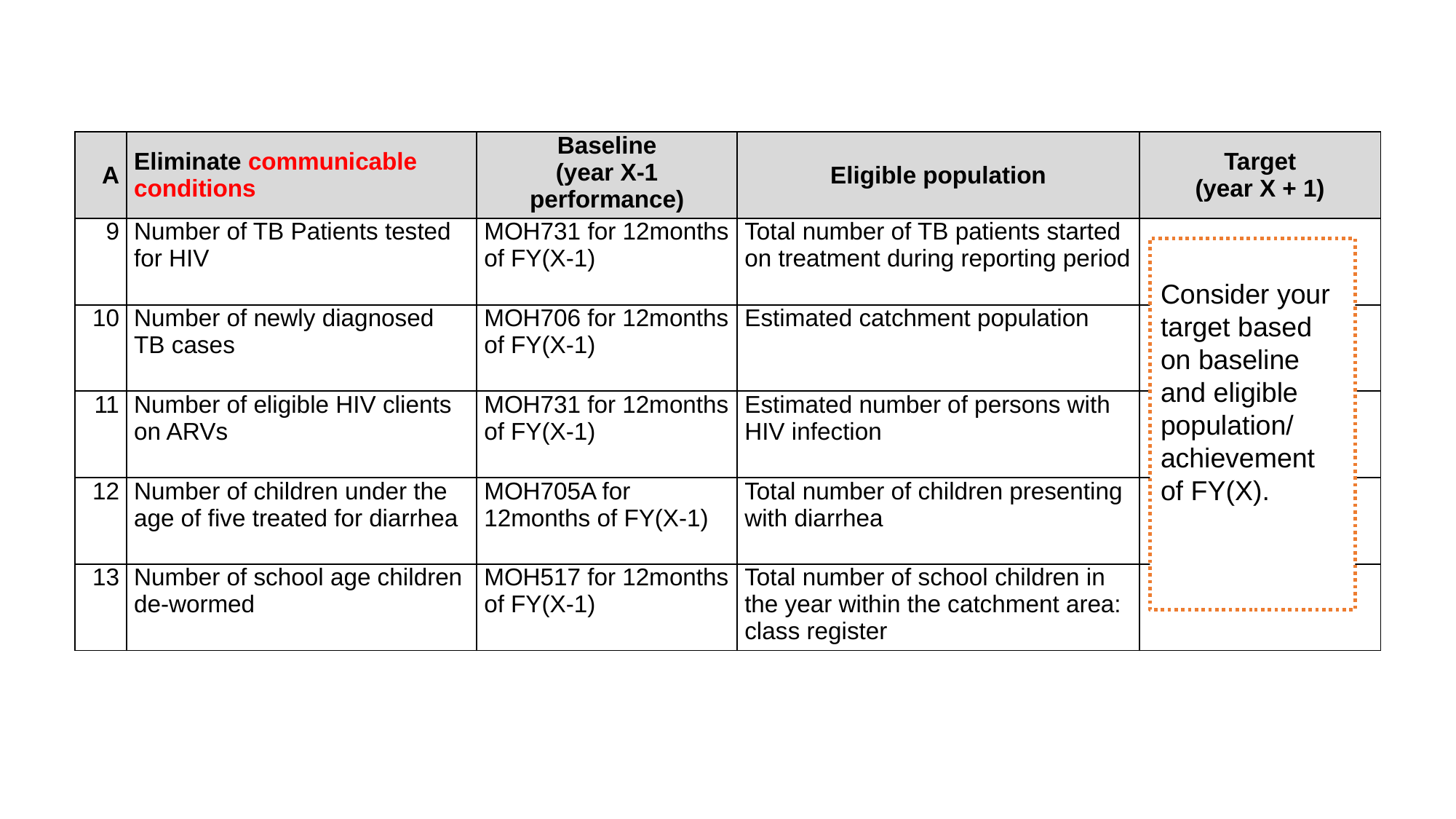

| A | Eliminate communicable conditions | Baseline (year X-1 performance) | Eligible population | Target (year X + 1) |
| --- | --- | --- | --- | --- |
| 9 | Number of TB Patients tested for HIV | MOH731 for 12months of FY(X-1) | Total number of TB patients started on treatment during reporting period |  |
| 10 | Number of newly diagnosed TB cases | MOH706 for 12months of FY(X-1) | Estimated catchment population |  |
| 11 | Number of eligible HIV clients on ARVs | MOH731 for 12months of FY(X-1) | Estimated number of persons with HIV infection |  |
| 12 | Number of children under the age of five treated for diarrhea | MOH705A for 12months of FY(X-1) | Total number of children presenting with diarrhea |  |
| 13 | Number of school age children de-wormed | MOH517 for 12months of FY(X-1) | Total number of school children in the year within the catchment area: class register |  |

Consider your target based on baseline and eligible population/
achievement of FY(X).